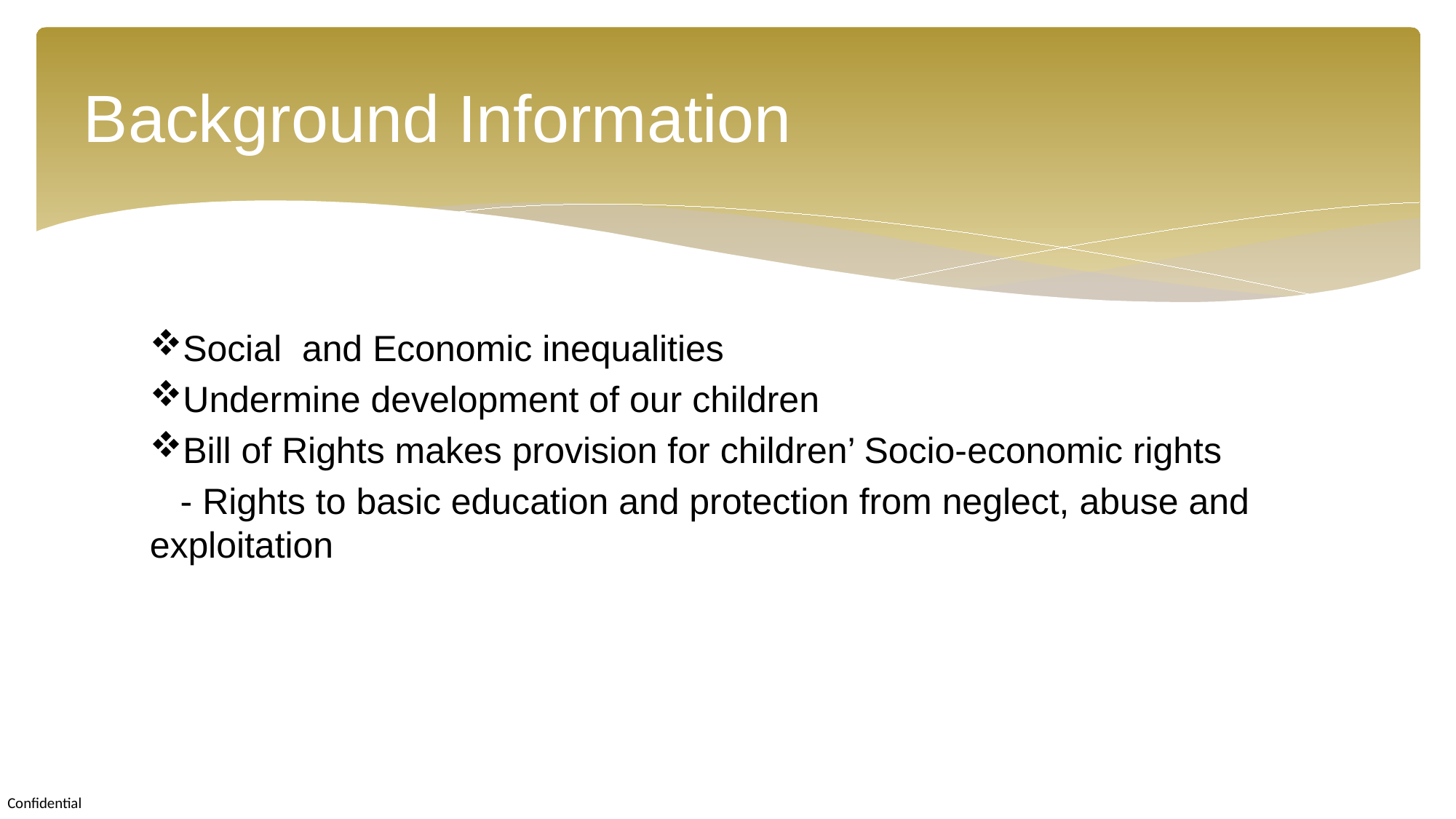

# Background Information
Social  and Economic inequalities
Undermine development of our children
Bill of Rights makes provision for children’ Socio-economic rights
   - Rights to basic education and protection from neglect, abuse and exploitation